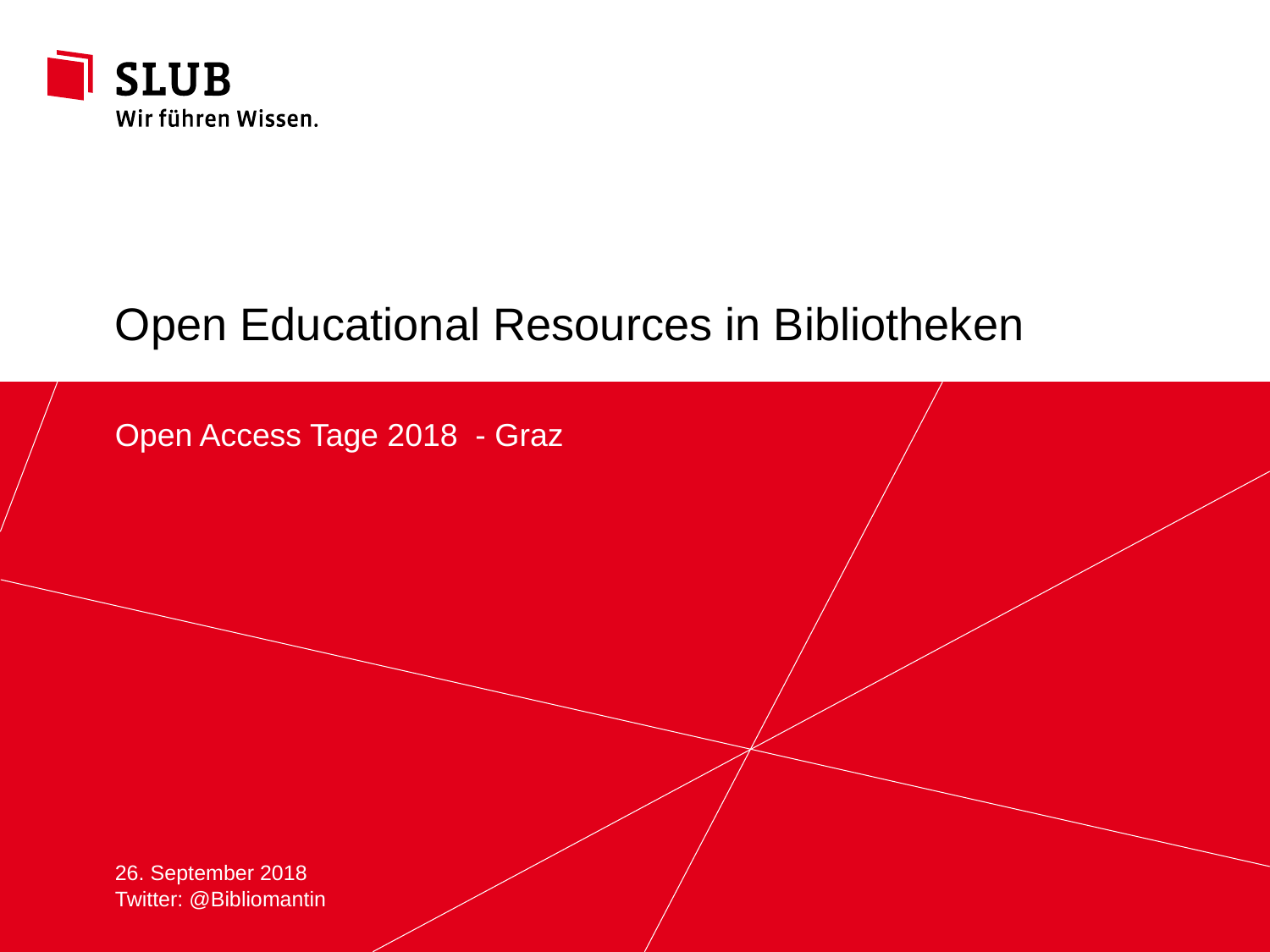

Open Educational Resources in Bibliotheken
Open Access Tage 2018  - Graz
26. September 2018
Twitter: @Bibliomantin